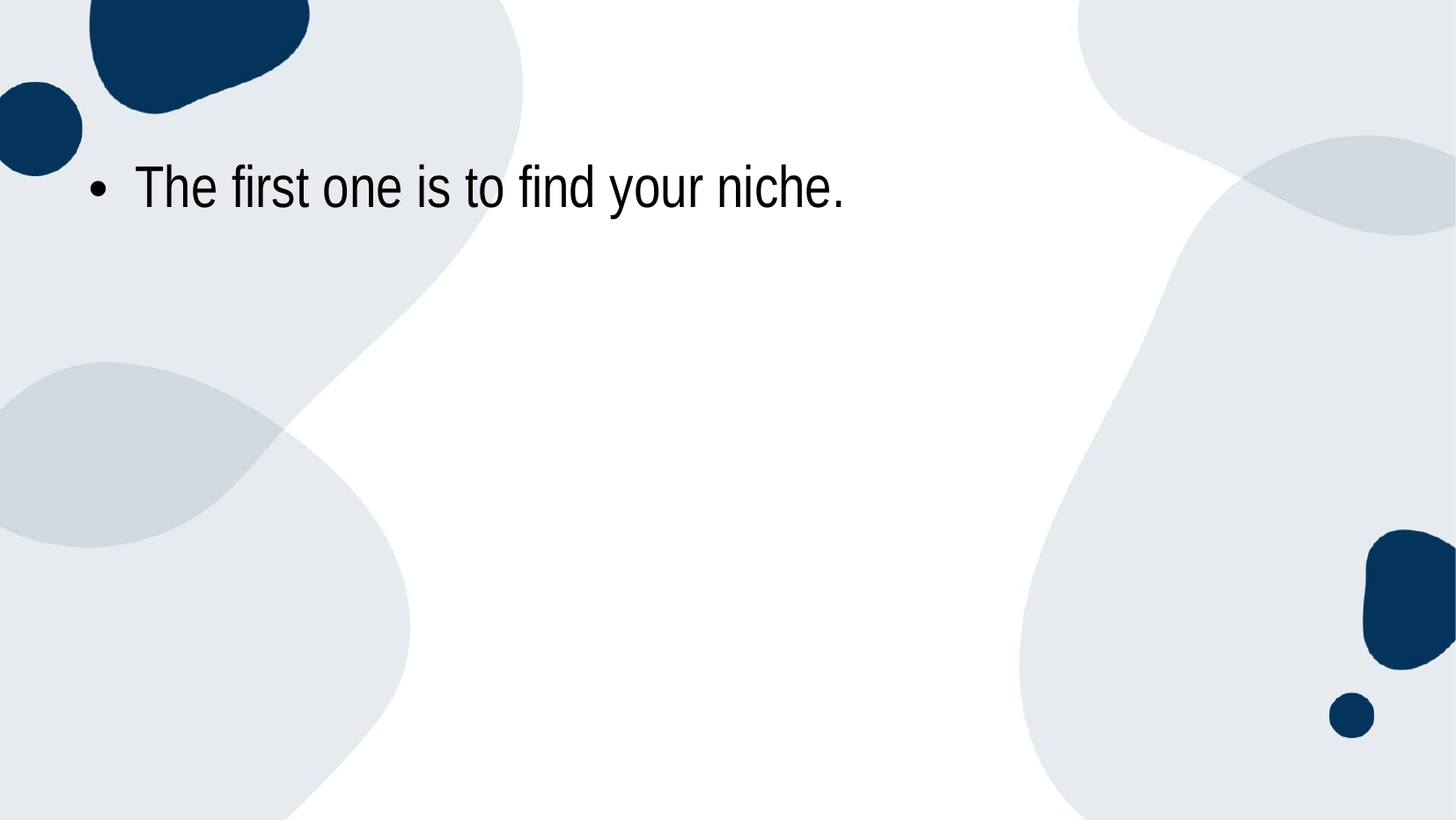

#
The first one is to find your niche.